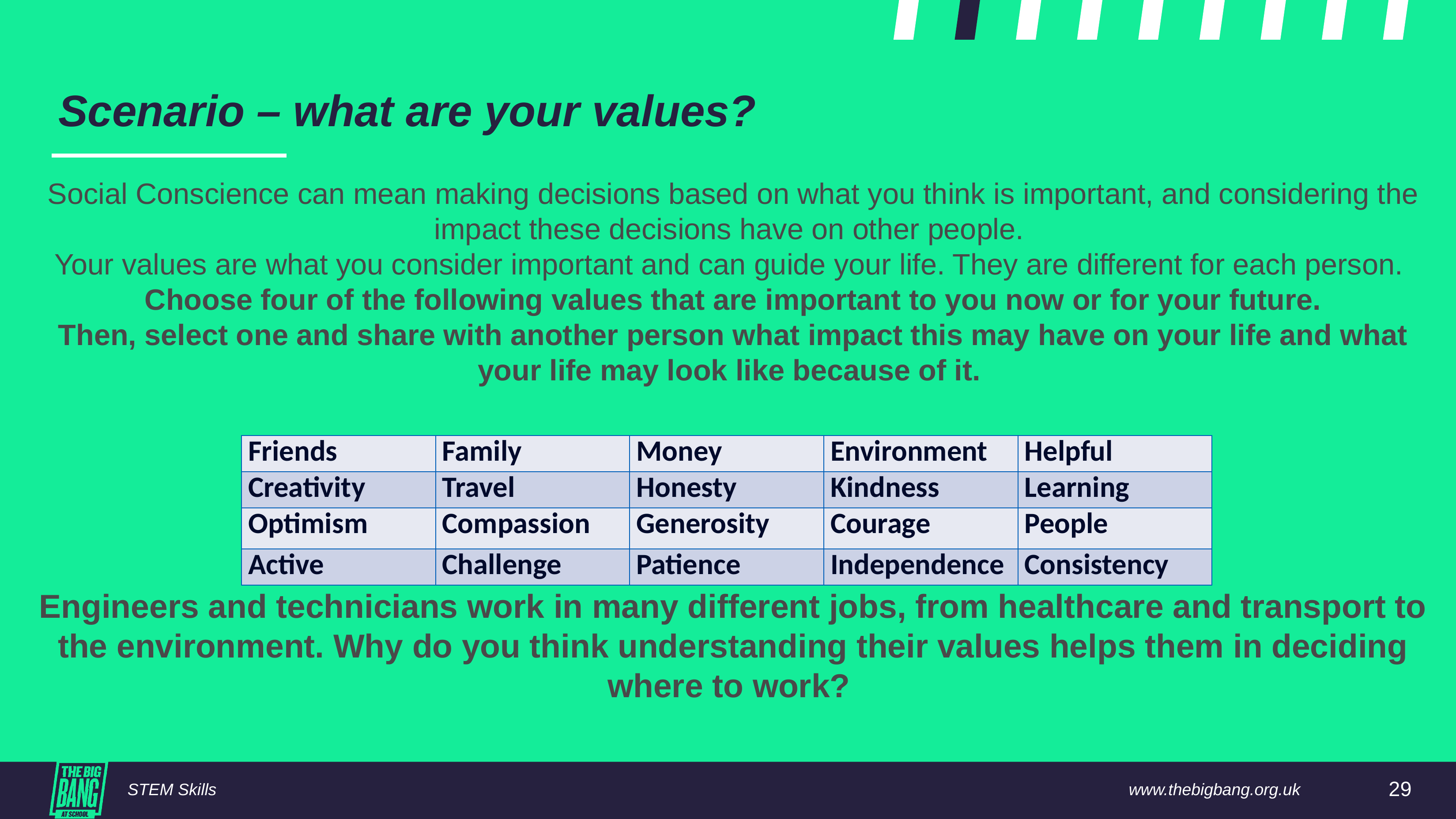

Scenario – what are your values?
Social Conscience can mean making decisions based on what you think is important, and considering the impact these decisions have on other people.
Your values are what you consider important and can guide your life. They are different for each person.
Choose four of the following values that are important to you now or for your future.
Then, select one and share with another person what impact this may have on your life and what your life may look like because of it.

Engineers and technicians work in many different jobs, from healthcare and transport to the environment. Why do you think understanding their values helps them in deciding where to work?

| Friends | Family | Money | Environment | Helpful |
| --- | --- | --- | --- | --- |
| Creativity | Travel | Honesty | Kindness | Learning |
| Optimism | Compassion | Generosity | Courage | People |
| Active | Challenge | Patience | Independence | Consistency |